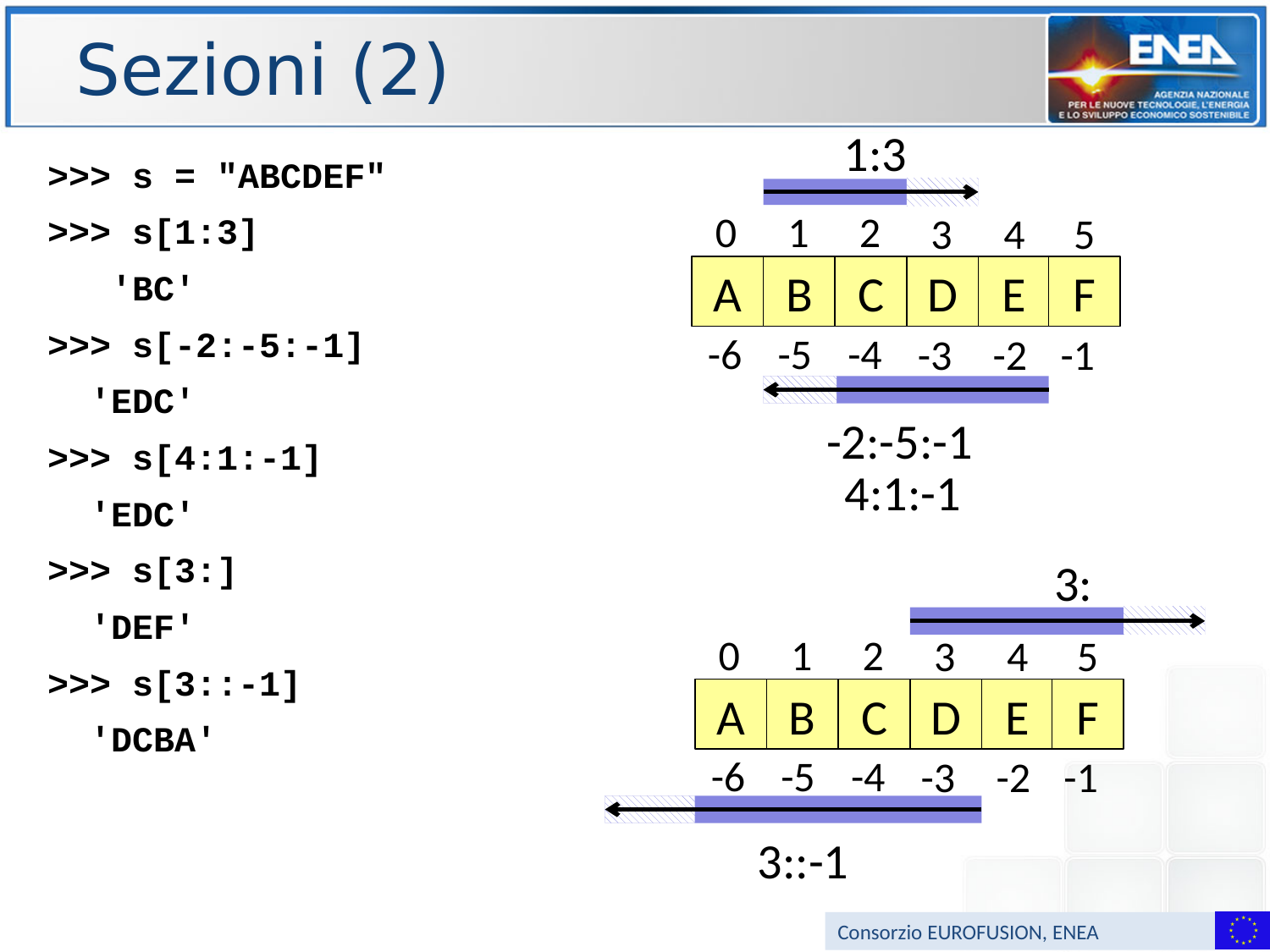

# Sezioni (2)
1:3
>>> s = "ABCDEF"
>>> s[1:3]
   'BC'
>>> s[-2:-5:-1]
  'EDC'
>>> s[4:1:-1]
  'EDC'
>>> s[3:]
  'DEF'
>>> s[3::-1]
  'DCBA'

0
1
2
3
4
5
A
B
C
D
E
F
-6
-5
-4
-3
-2
-1

-2:-5:-1
4:1:-1
3:

0
1
2
3
4
5
A
B
C
D
E
F
-6
-5
-4
-3
-2
-1

3::-1